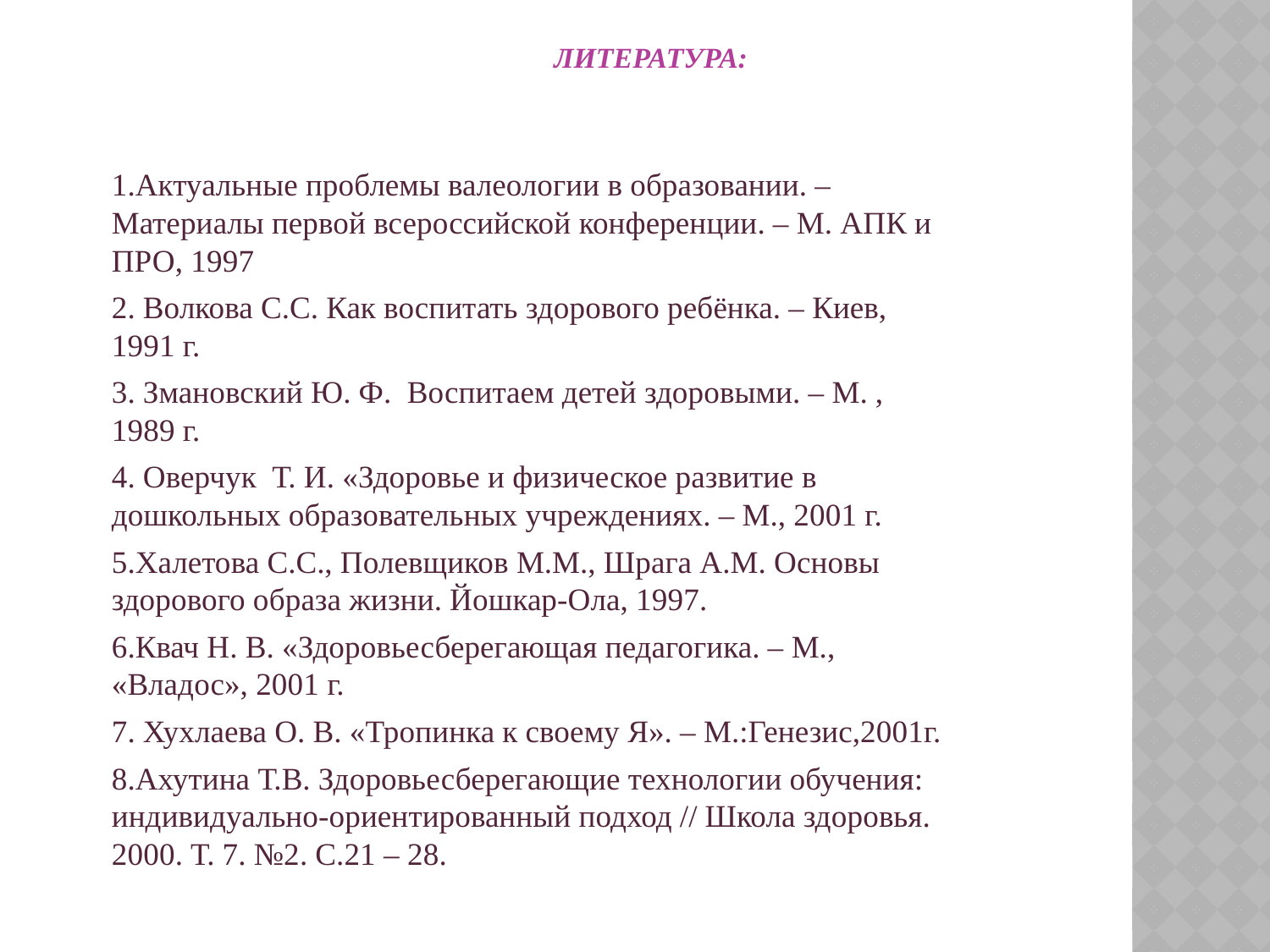

# Литература:
1.Актуальные проблемы валеологии в образовании. – Материалы первой всероссийской конференции. – М. АПК и ПРО, 1997
2. Волкова С.С. Как воспитать здорового ребёнка. – Киев, 1991 г.
3. Змановский Ю. Ф.  Воспитаем детей здоровыми. – М. , 1989 г.
4. Оверчук  Т. И. «Здоровье и физическое развитие в дошкольных образовательных учреждениях. – М., 2001 г.
5.Халетова С.С., Полевщиков М.М., Шрага А.М. Основы здорового образа жизни. Йошкар-Ола, 1997.
6.Квач Н. В. «Здоровьесберегающая педагогика. – М., «Владос», 2001 г.
7. Хухлаева О. В. «Тропинка к своему Я». – М.:Генезис,2001г.
8.Ахутина Т.В. Здоровьесберегающие технологии обучения: индивидуально-ориентированный подход // Школа здоровья. 2000. Т. 7. №2. С.21 – 28.